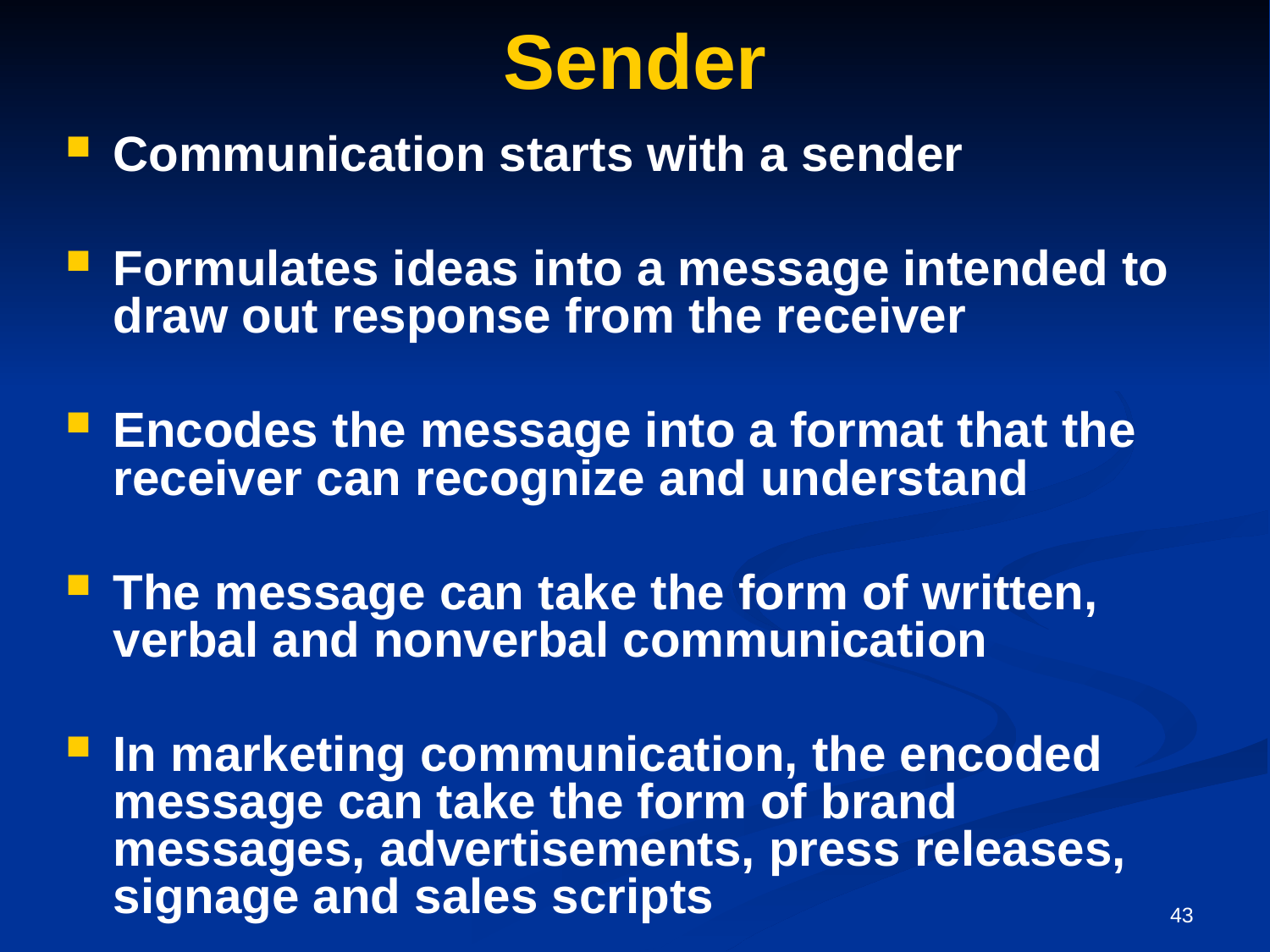

# Sender
Communication starts with a sender

Formulates ideas into a message intended to draw out response from the receiver

Encodes the message into a format that the receiver can recognize and understand

The message can take the form of written, verbal and nonverbal communication

In marketing communication, the encoded message can take the form of brand messages, advertisements, press releases, signage and sales scripts

43